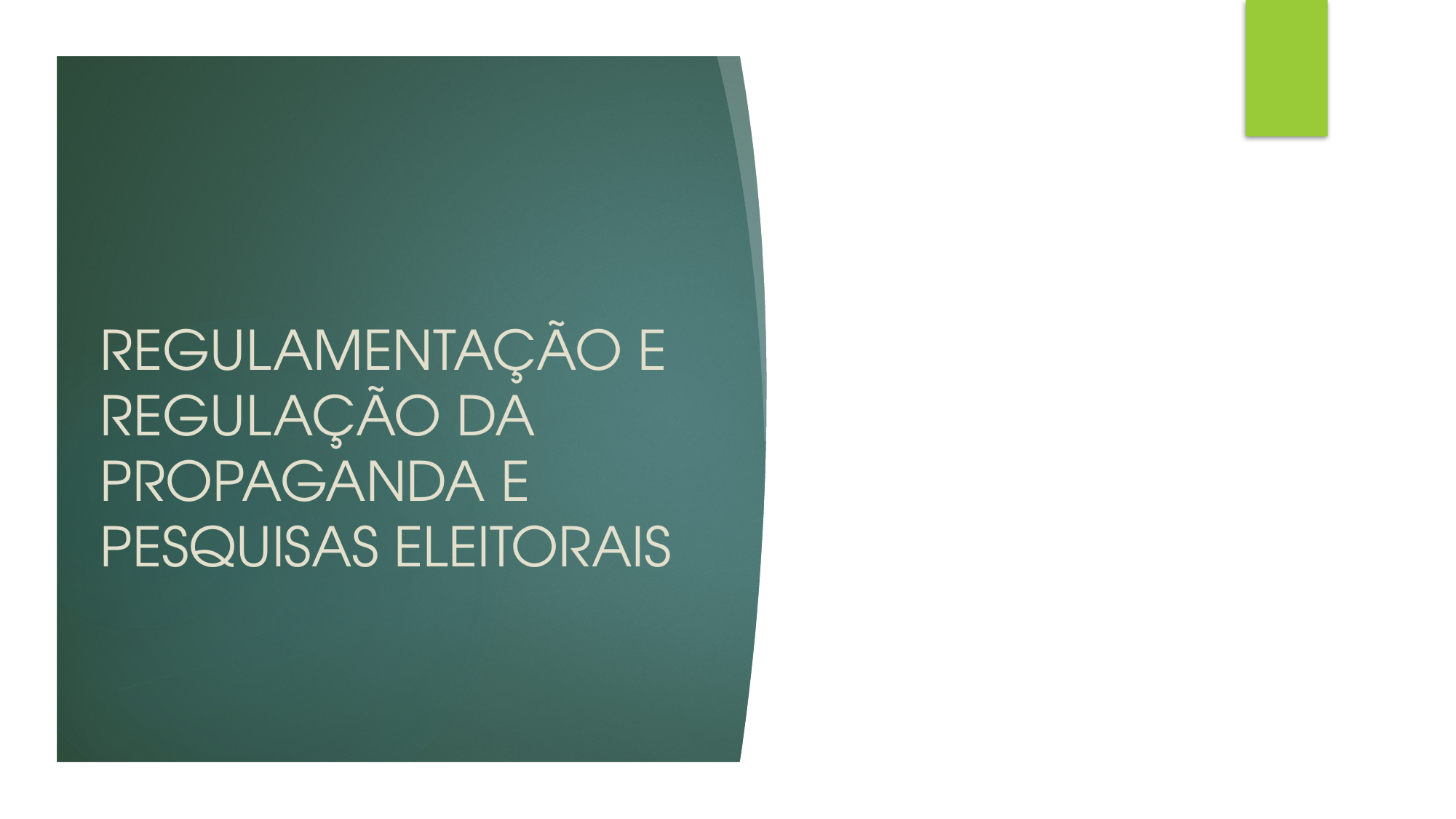

# REGULAMENTAÇÃO E REGULAÇÃO DA PROPAGANDA E PESQUISAS ELEITORAIS